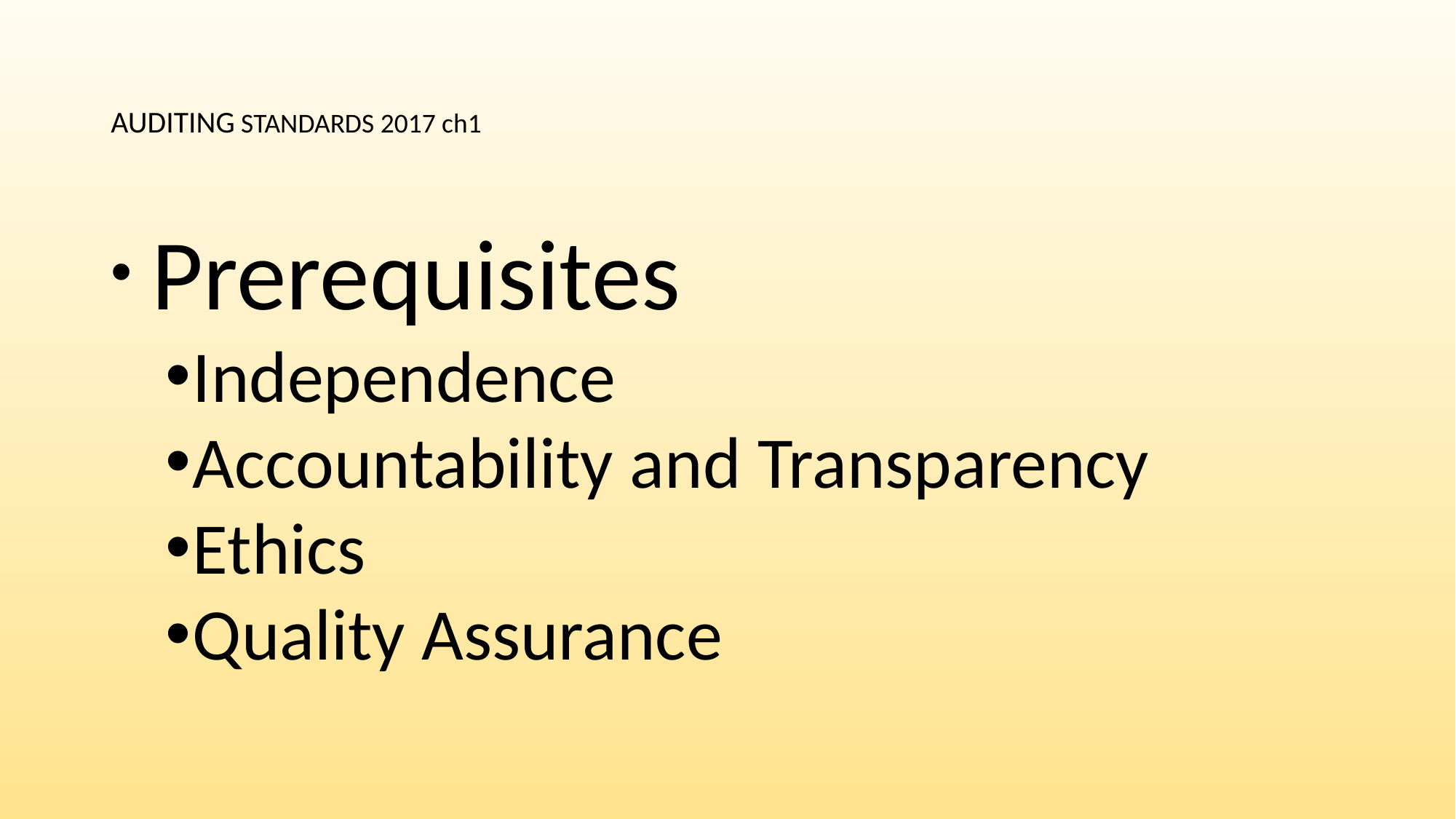

# AUDITING STANDARDS 2017 ch1
 Prerequisites
Independence
Accountability and Transparency
Ethics
Quality Assurance